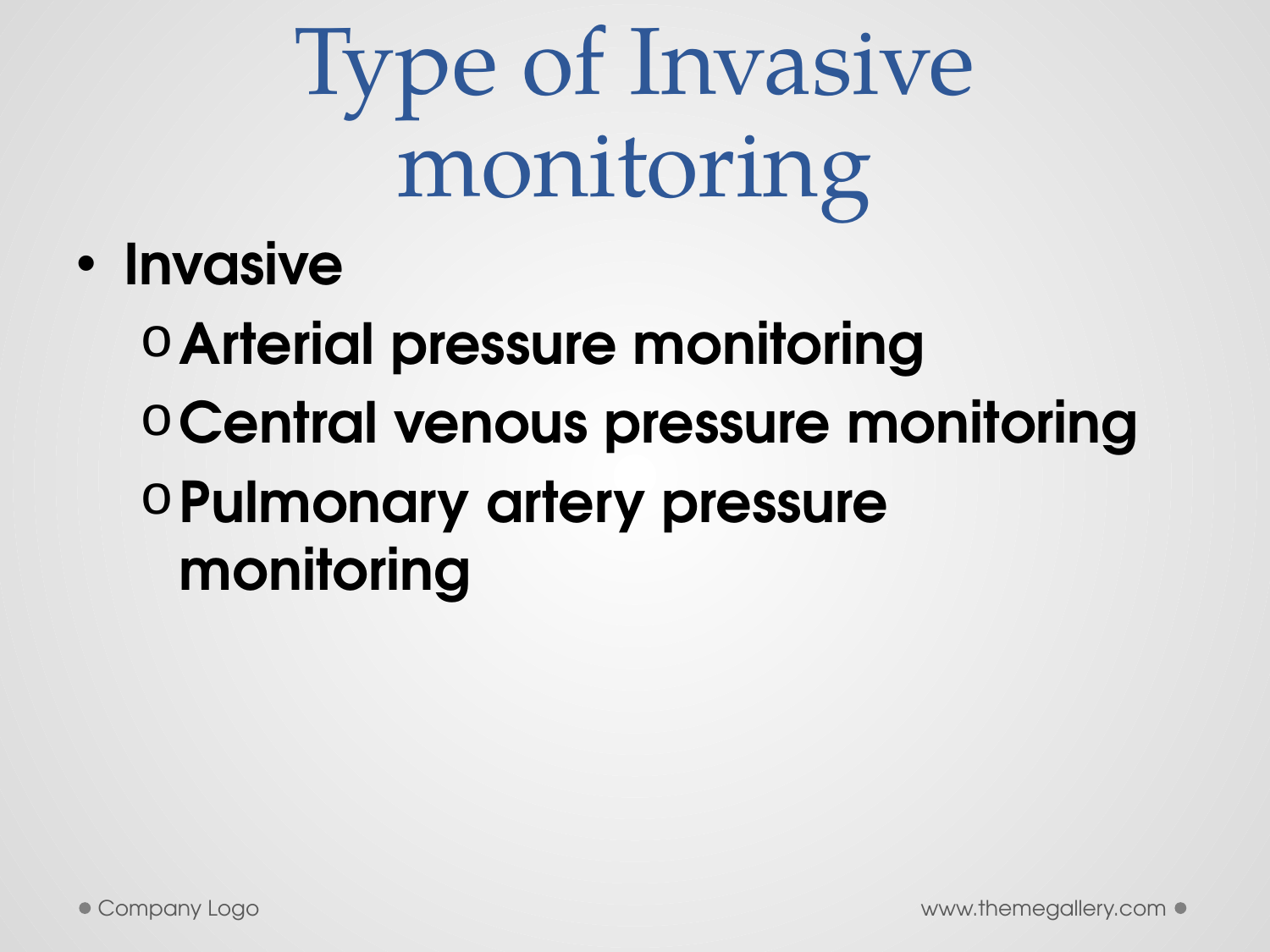

# Type of Invasive monitoring
Invasive
Arterial pressure monitoring
Central venous pressure monitoring
Pulmonary artery pressure monitoring
Company Logo
www.themegallery.com